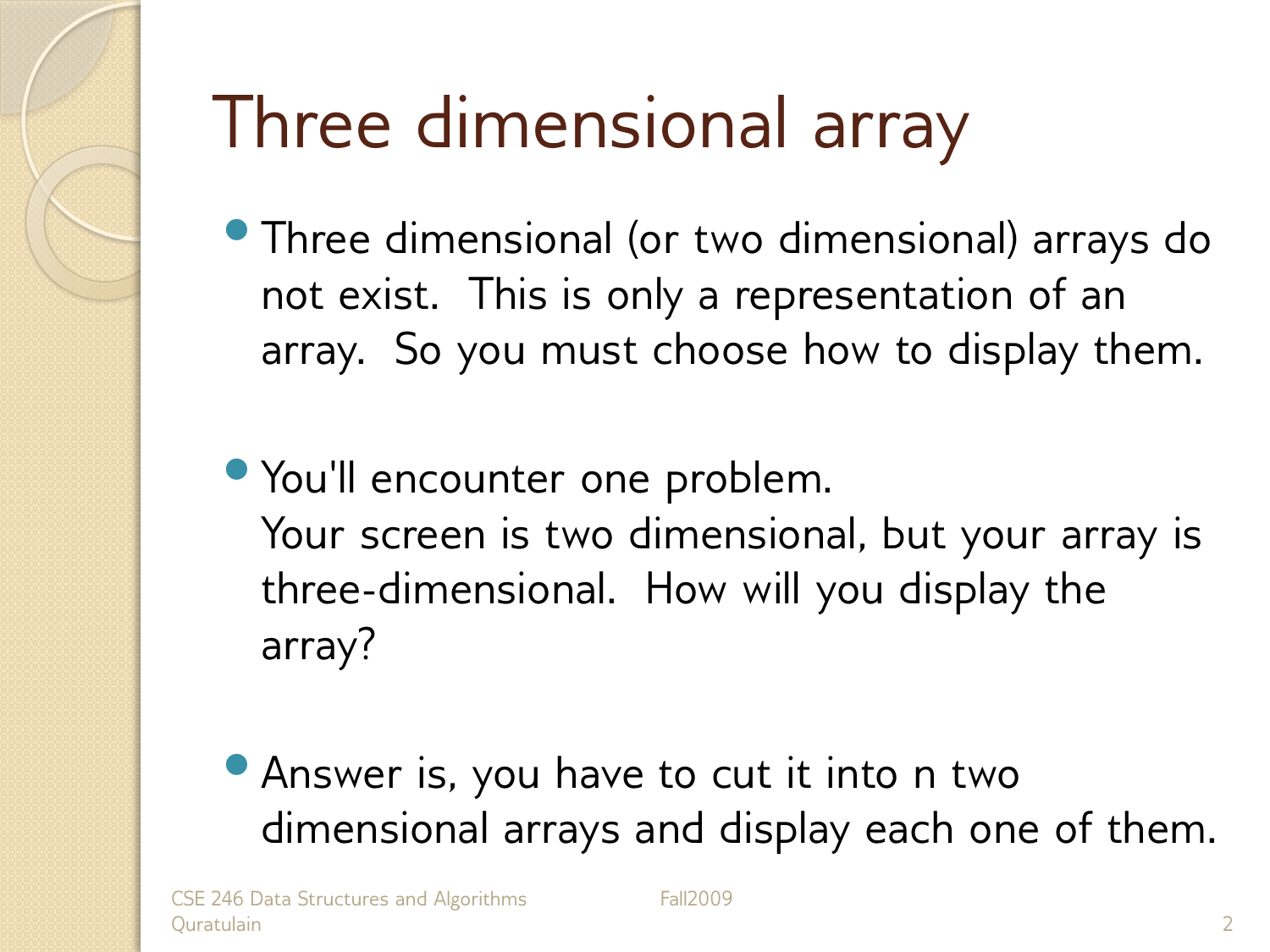

# Three dimensional array
Three dimensional (or two dimensional) arrays do not exist.  This is only a representation of an array.  So you must choose how to display them.

You'll encounter one problem.
Your screen is two dimensional, but your array is three-dimensional.  How will you display the array?

Answer is, you have to cut it into n two dimensional arrays and display each one of them.
CSE 246 Data Structures and Algorithms                     Fall2009                                                             Quratulain
2